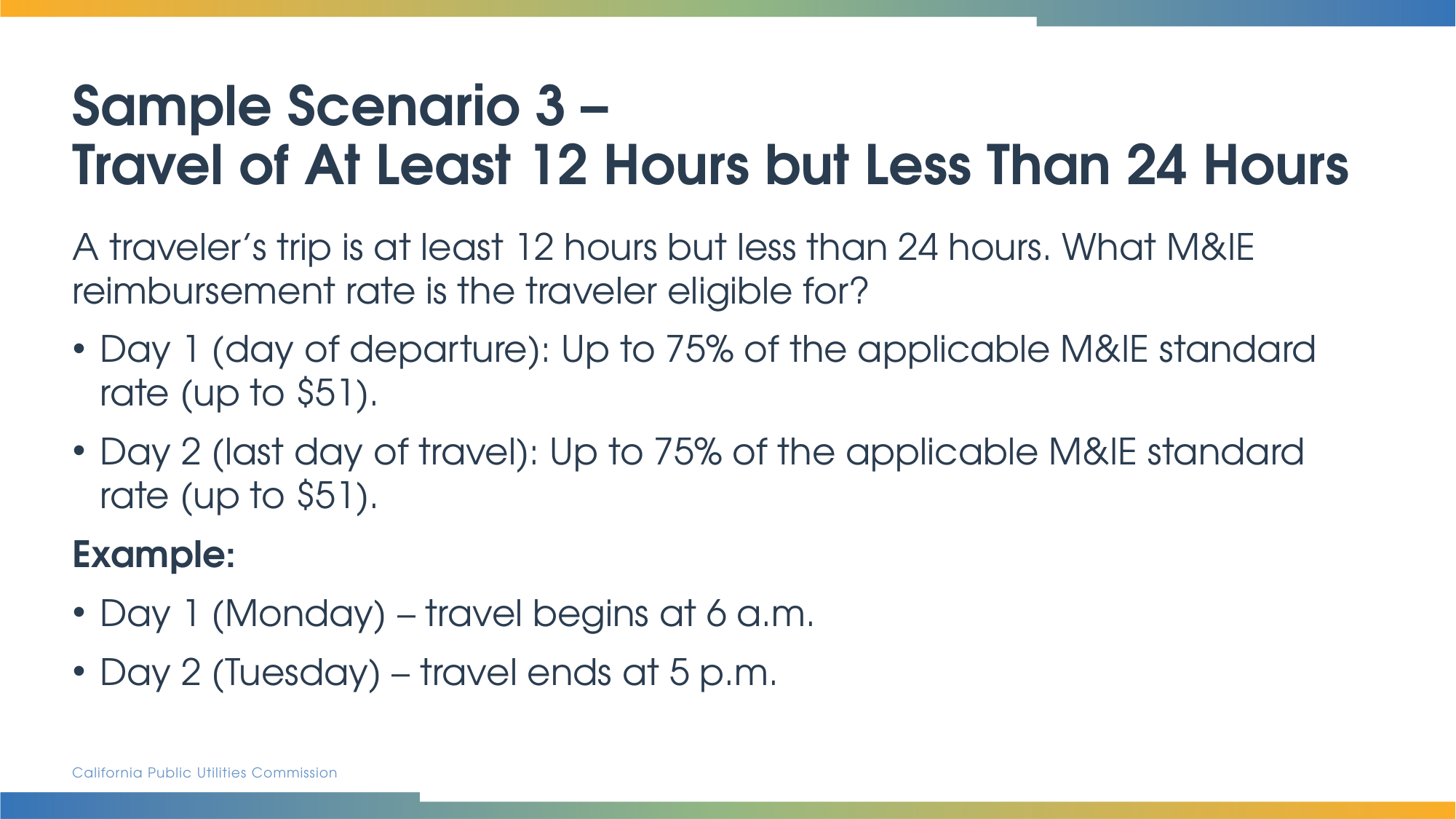

# Sample Scenario 3 – Travel of At Least 12 Hours but Less Than 24 Hours
A traveler’s trip is at least 12 hours but less than 24 hours. What M&IE reimbursement rate is the traveler eligible for?
Day 1 (day of departure): Up to 75% of the applicable M&IE standard rate (up to $51).
Day 2 (last day of travel): Up to 75% of the applicable M&IE standard rate (up to $51).
Example:
Day 1 (Monday) – travel begins at 6 a.m.
Day 2 (Tuesday) – travel ends at 5 p.m.